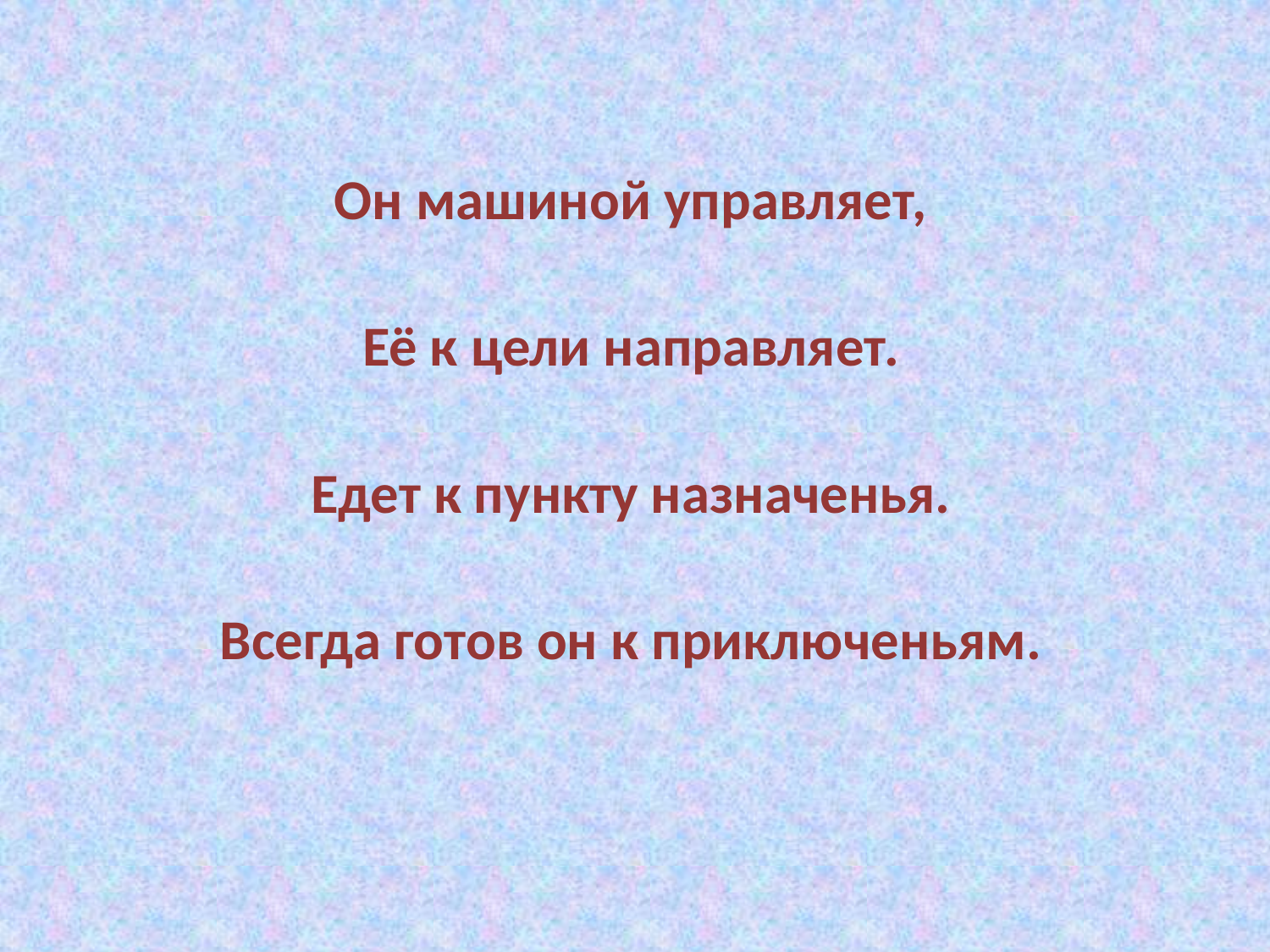

Он машиной управляет,
Её к цели направляет.
Едет к пункту назначенья.
Всегда готов он к приключеньям.